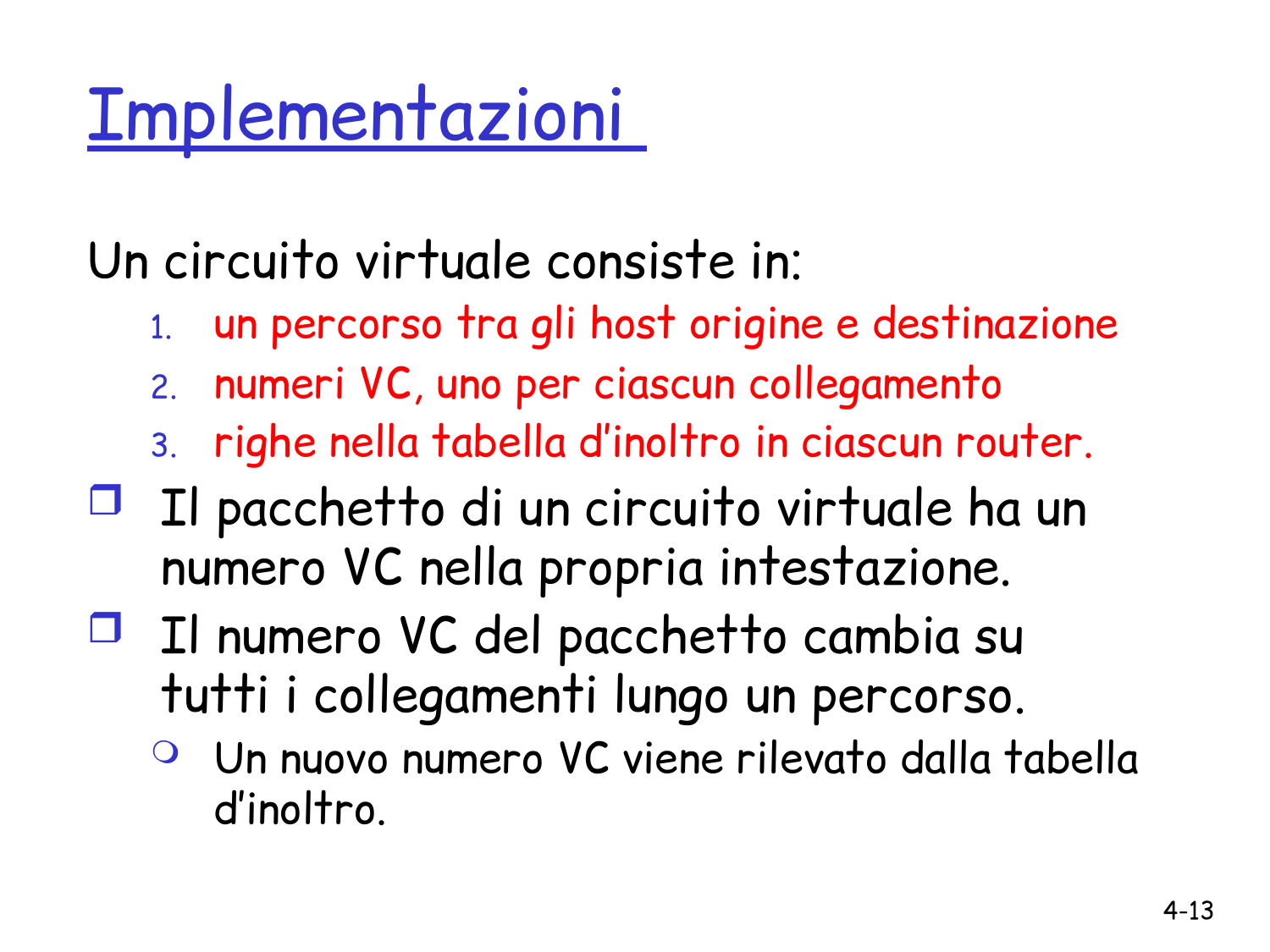

# Implementazioni
Un circuito virtuale consiste in:
un percorso tra gli host origine e destinazione
numeri VC, uno per ciascun collegamento
righe nella tabella d’inoltro in ciascun router.
Il pacchetto di un circuito virtuale ha un numero VC nella propria intestazione.
Il numero VC del pacchetto cambia su tutti i collegamenti lungo un percorso.
Un nuovo numero VC viene rilevato dalla tabella d’inoltro.
4-13